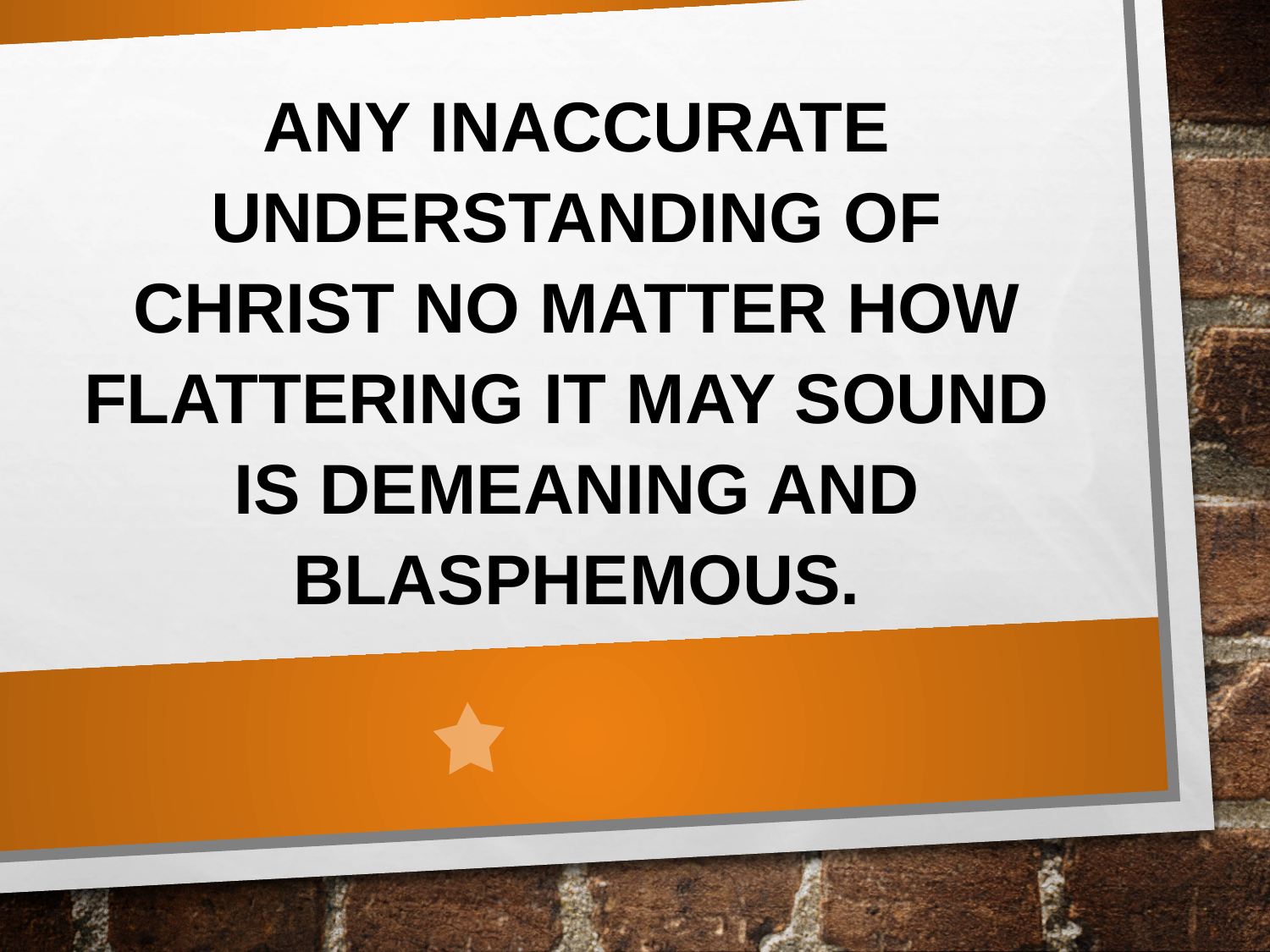

ANY INACCURATE UNDERSTANDING OF CHRIST NO MATTER HOW FLATTERING IT MAY SOUND  IS DEMEANING AND BLASPHEMOUS.